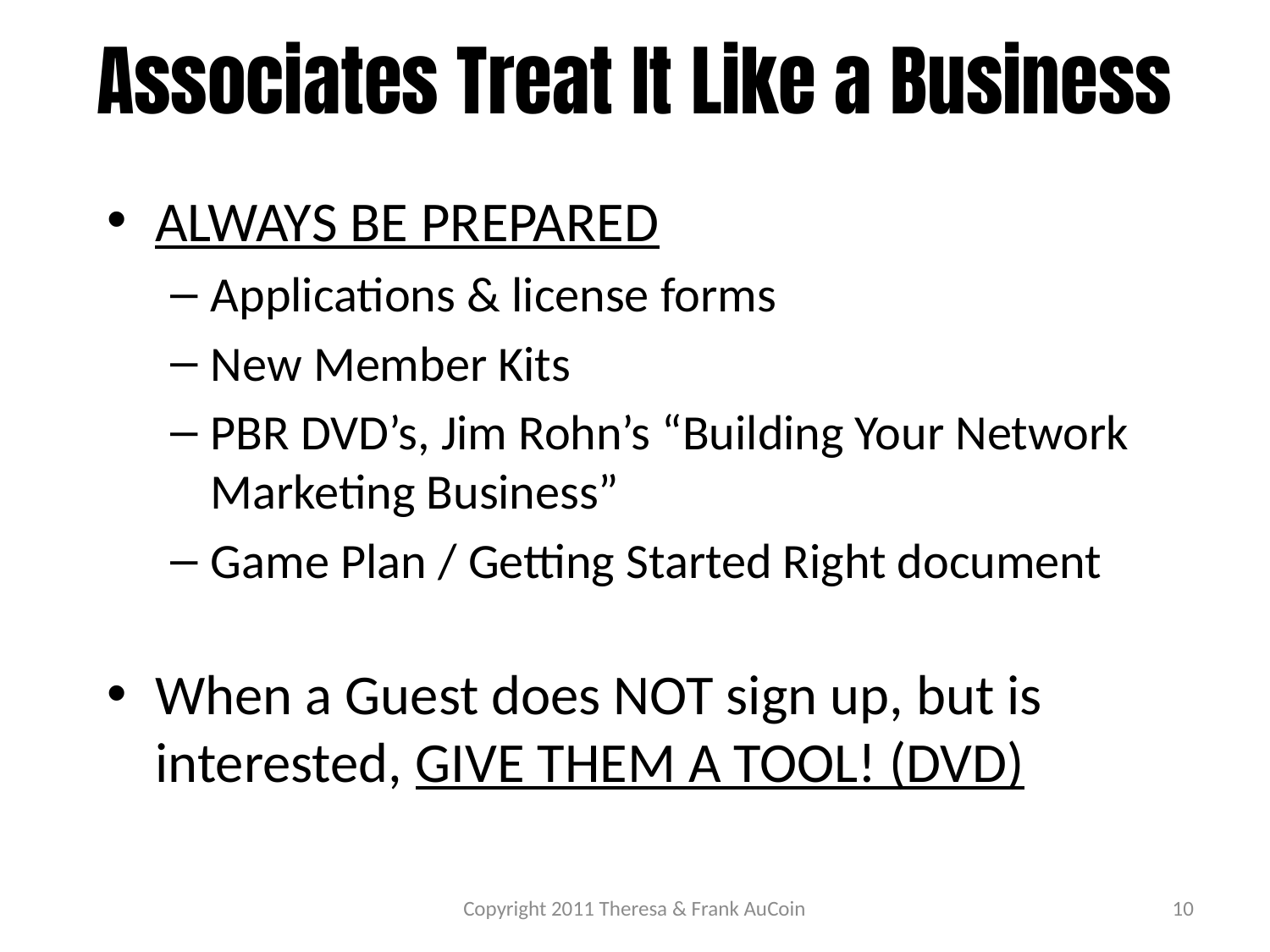

# Associates Treat It Like a Business
ALWAYS BE PREPARED
Applications & license forms
New Member Kits
PBR DVD’s, Jim Rohn’s “Building Your Network Marketing Business”
Game Plan / Getting Started Right document
When a Guest does NOT sign up, but is
interested, GIVE THEM A TOOL! (DVD)
Copyright 2011 Theresa & Frank AuCoin
10